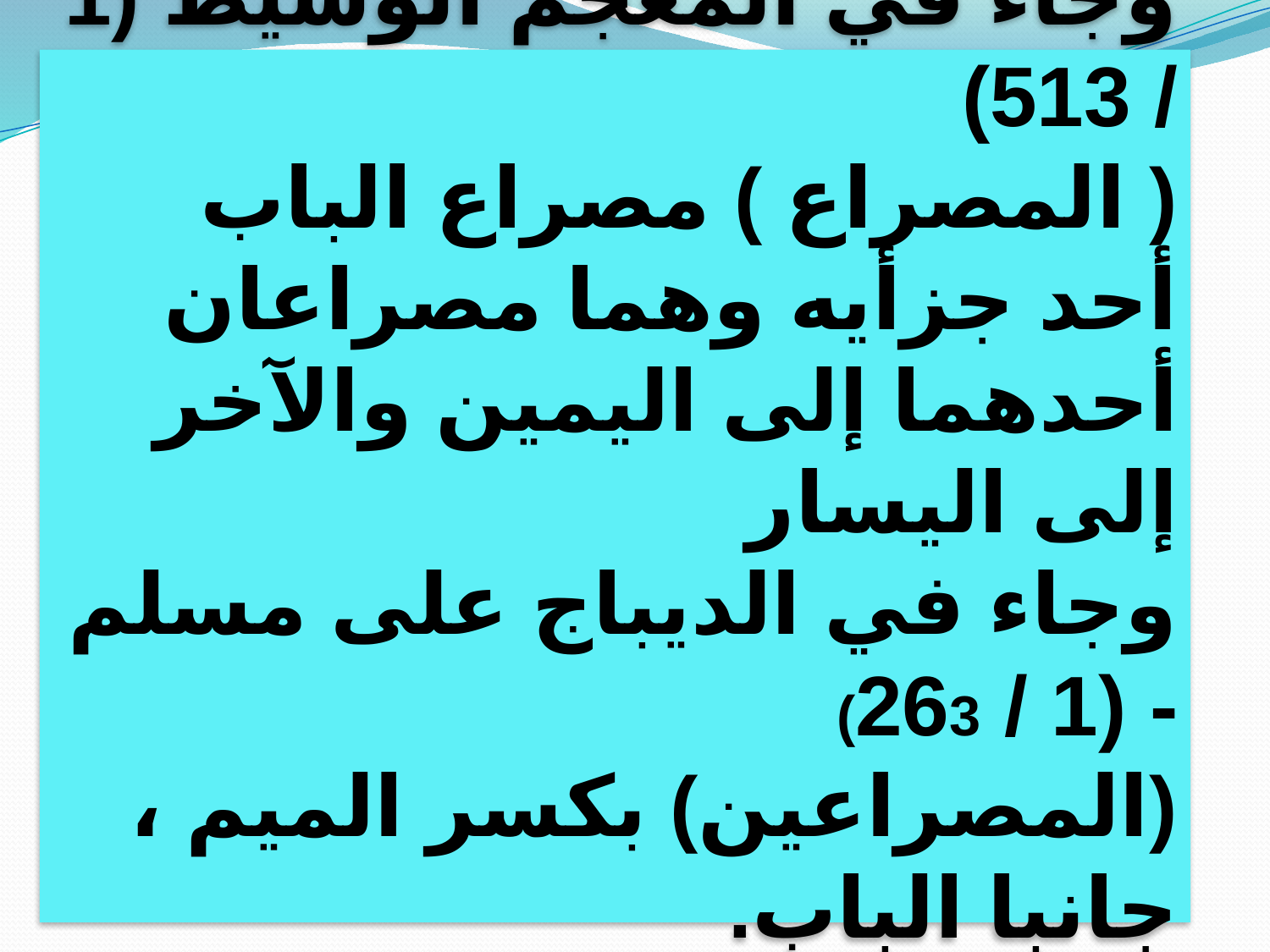

وجاء في المعجم الوسيط (1 / 513)
( المصراع ) مصراع الباب أحد جزأيه وهما مصراعان أحدهما إلى اليمين والآخر إلى اليسار
وجاء في الديباج على مسلم - (1 / 263)
(المصراعين) بكسر الميم ، جانبا الباب.